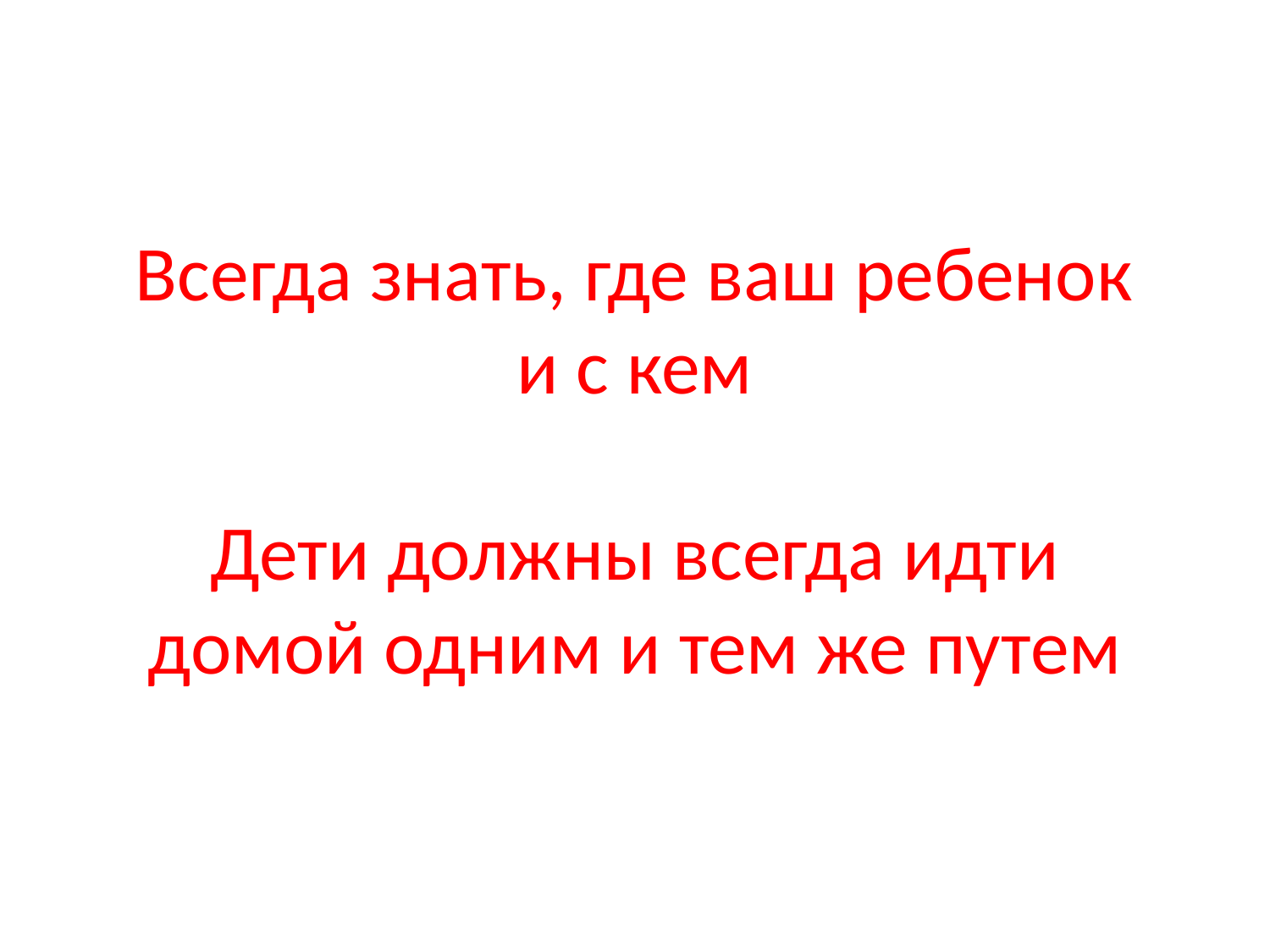

# Всегда знать, где ваш ребенок и с кем Дети должны всегда идти домой одним и тем же путем